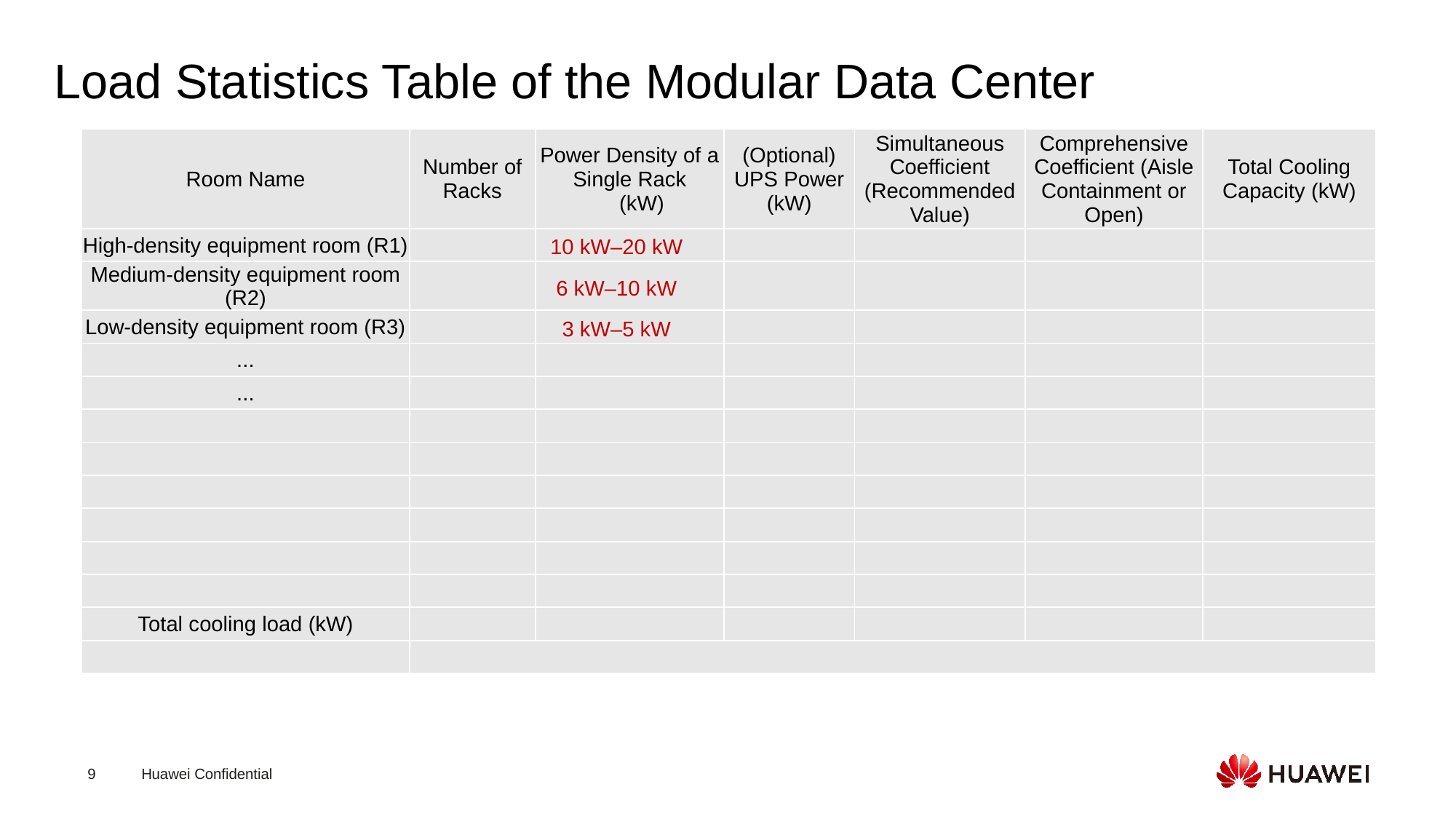

# Load Statistics Table of the Modular Data Center
| Room Name | Number of Racks | Power Density of a Single Rack (kW) | (Optional) UPS Power (kW) | Simultaneous Coefficient (Recommended Value) | Comprehensive Coefficient (Aisle Containment or Open) | Total Cooling Capacity (kW) |
| --- | --- | --- | --- | --- | --- | --- |
| High-density equipment room (R1) |  | 10 kW–20 kW |  |  |  |  |
| Medium-density equipment room (R2) |  | 6 kW–10 kW |  |  |  |  |
| Low-density equipment room (R3) |  | 3 kW–5 kW |  |  |  |  |
| ... |  |  |  |  |  |  |
| ... |  |  |  |  |  |  |
|  |  |  |  |  |  |  |
|  |  |  |  |  |  |  |
|  |  |  |  |  |  |  |
|  |  |  |  |  |  |  |
|  |  |  |  |  |  |  |
|  |  |  |  |  |  |  |
| Total cooling load (kW) |  |  |  |  |  |  |
|  |  |  |  |  |  |  |